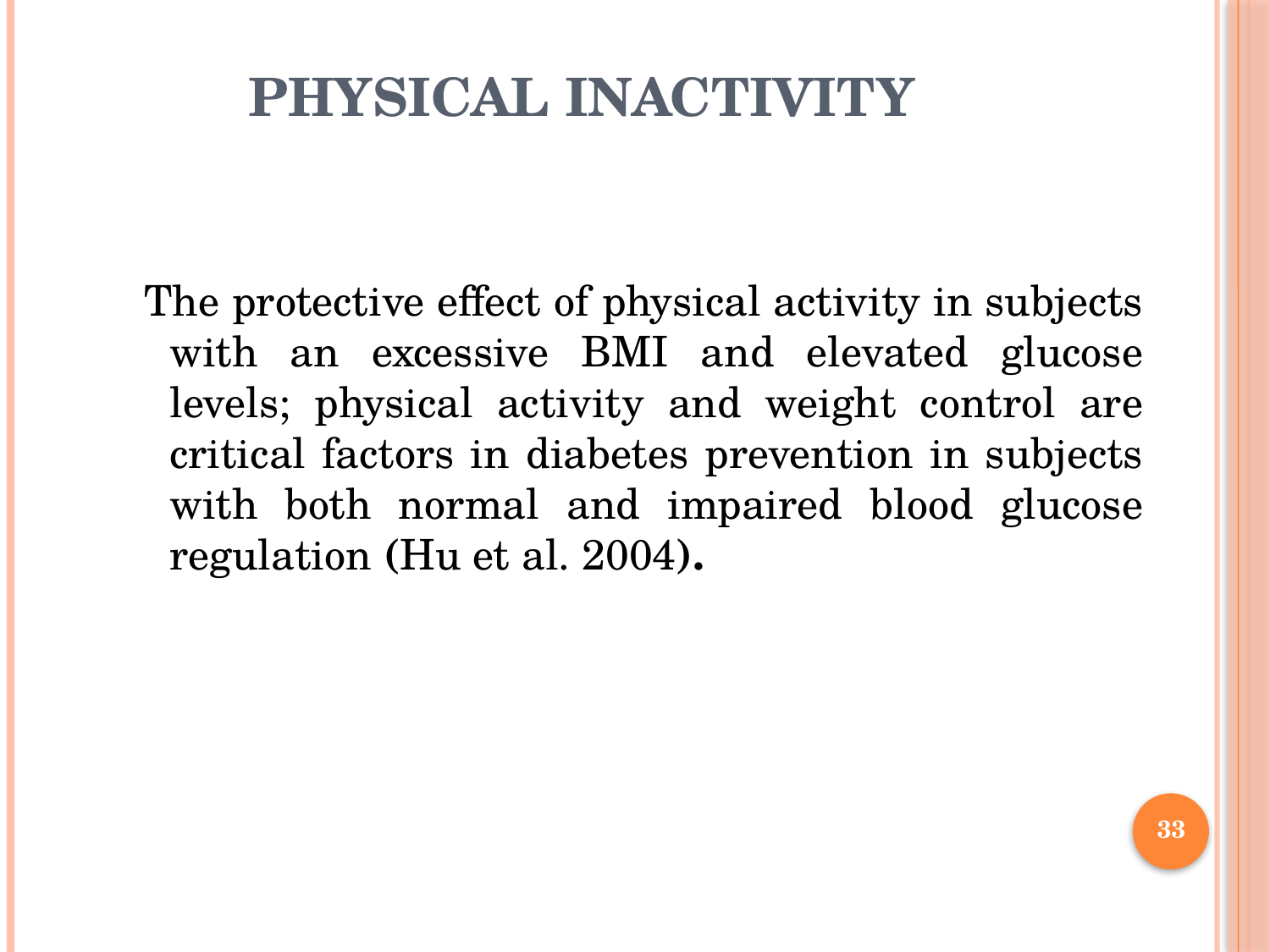

# Physical Inactivity
 The protective effect of physical activity in subjects with an excessive BMI and elevated glucose levels; physical activity and weight control are critical factors in diabetes prevention in subjects with both normal and impaired blood glucose regulation (Hu et al. 2004).

33